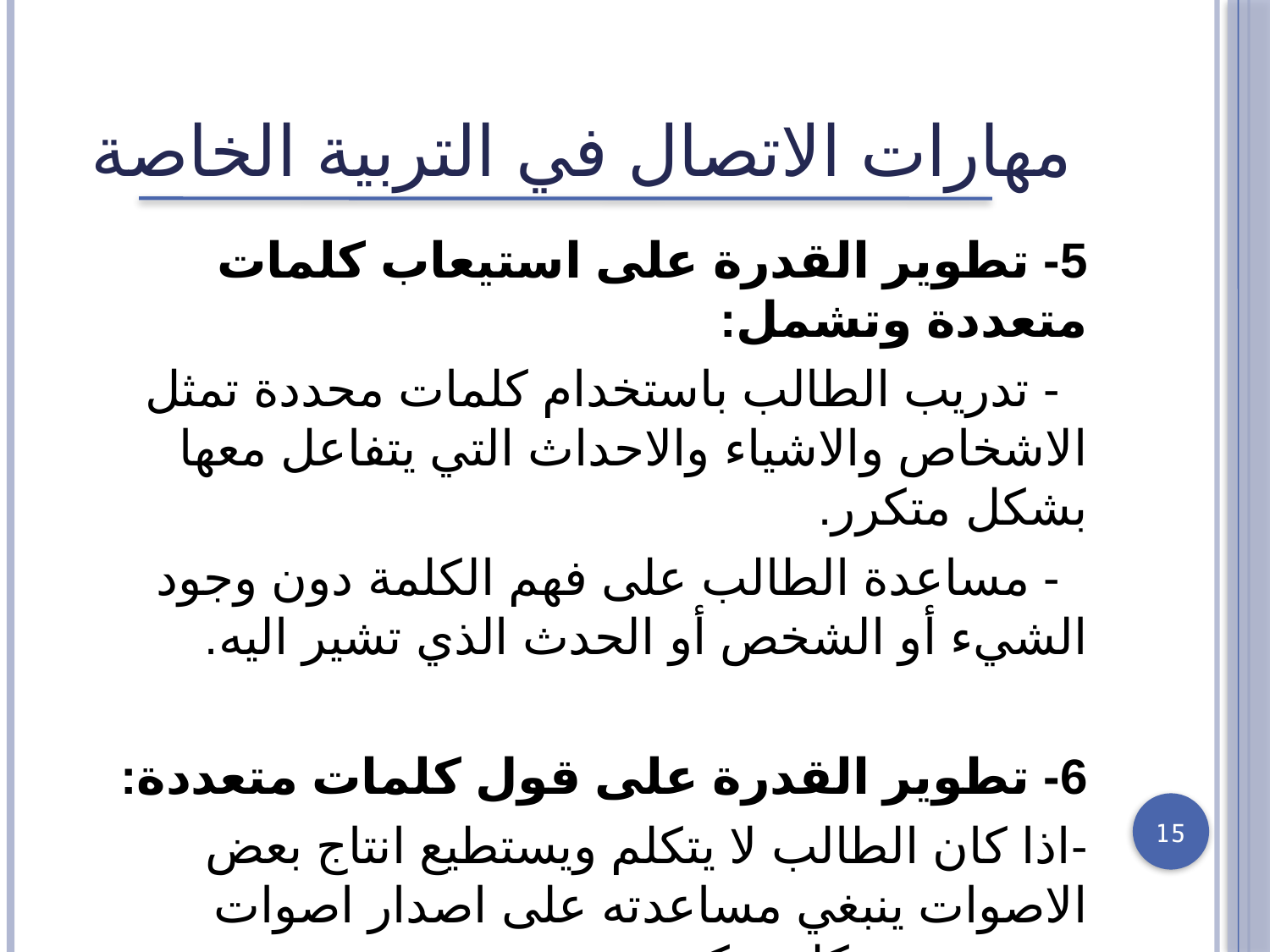

# مهارات الاتصال في التربية الخاصة
5- تطوير القدرة على استيعاب كلمات متعددة وتشمل:
  - تدريب الطالب باستخدام كلمات محددة تمثل الاشخاص والاشياء والاحداث التي يتفاعل معها بشكل متكرر.
  - مساعدة الطالب على فهم الكلمة دون وجود الشيء أو الشخص أو الحدث الذي تشير اليه.

6- تطوير القدرة على قول كلمات متعددة:
-اذا كان الطالب لا يتكلم ويستطيع انتاج بعض الاصوات ينبغي مساعدته على اصدار اصوات متعددة وبشكل متكرر.
15